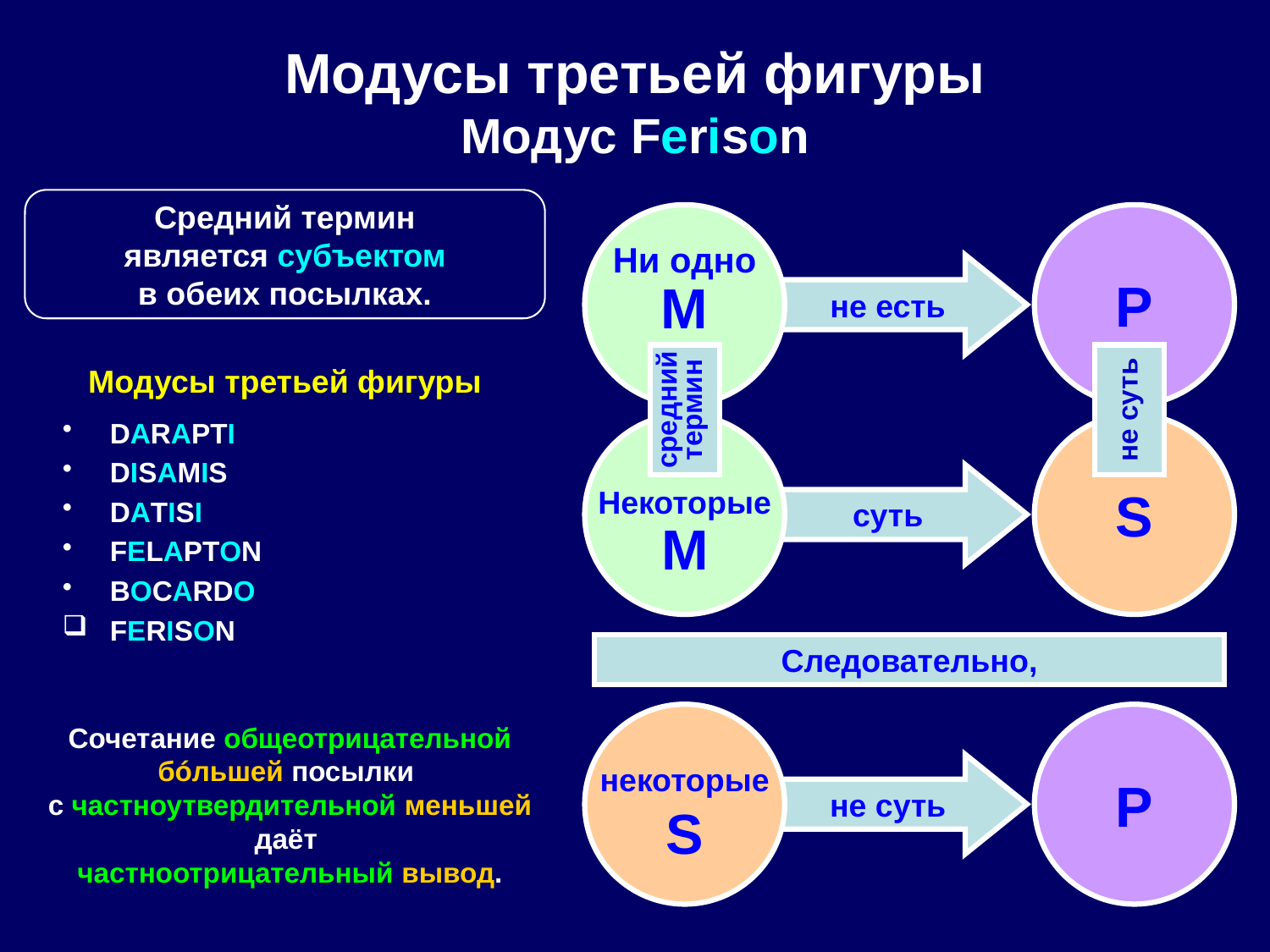

# Модусы третьей фигуры Модус Ferison
Средний термин
является субъектом
в обеих посылках.
Ни одно
M

P
не есть
Модусы третьей фигуры
DARAPTI
DISAMIS
DATISI
FELAPTON
BOCARDO
FERISON
средний
термин
не суть

Некоторые
M
S
суть
Следовательно,
Сочетание общеотрицательной бóльшей посылки
с частноутвердительной меньшей даёт
частноотрицательный вывод.
некоторые
S
P
не суть